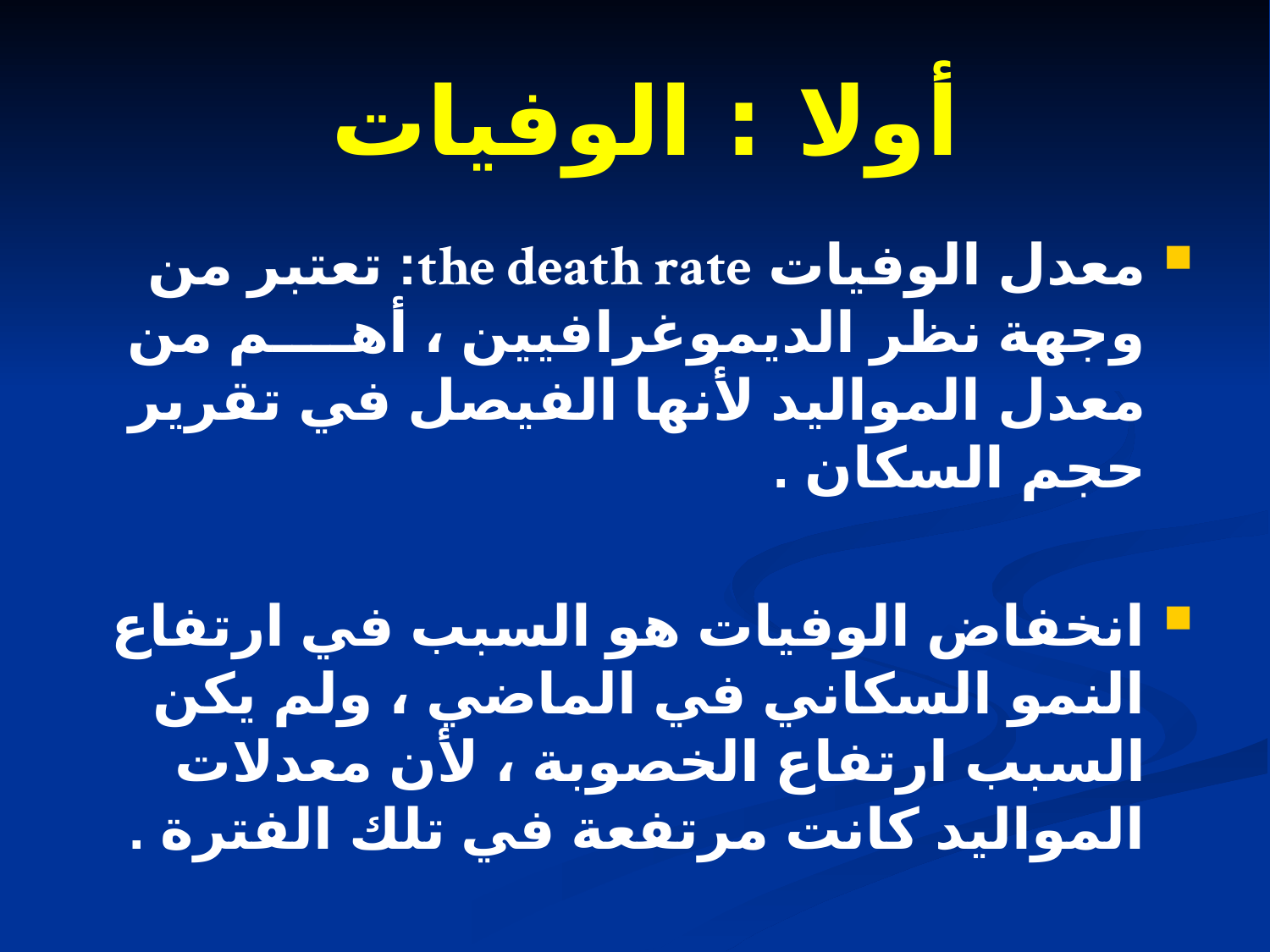

# أولا : الوفيات
معدل الوفيات the death rate: تعتبر من وجهة نظر الديموغرافيين ، أهــــم من معدل المواليد لأنها الفيصل في تقرير حجم السكان .

انخفاض الوفيات هو السبب في ارتفاع النمو السكاني في الماضي ، ولم يكن السبب ارتفاع الخصوبة ، لأن معدلات المواليد كانت مرتفعة في تلك الفترة .